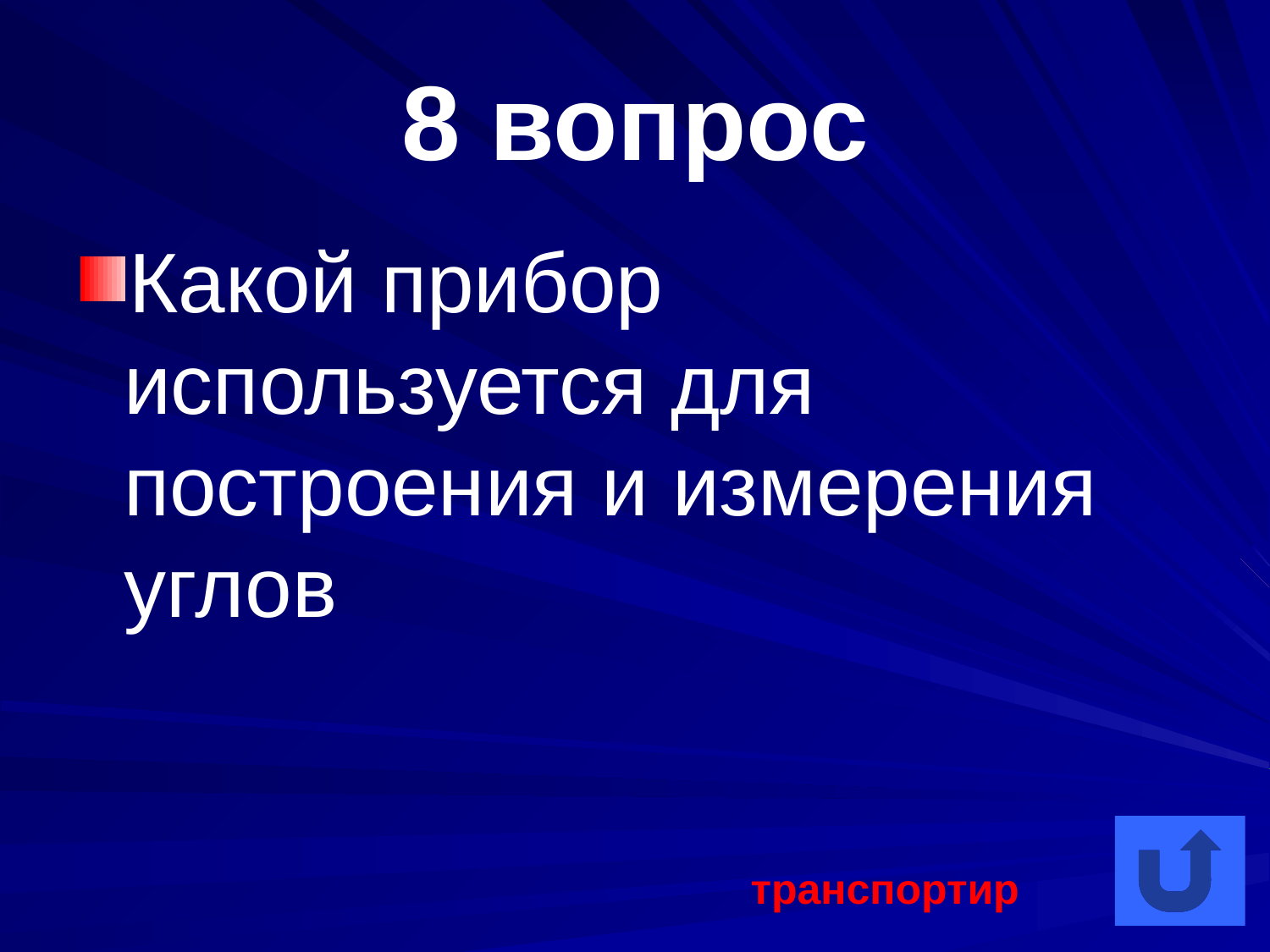

# 8 вопрос
Какой прибор используется для построения и измерения углов

транспортир